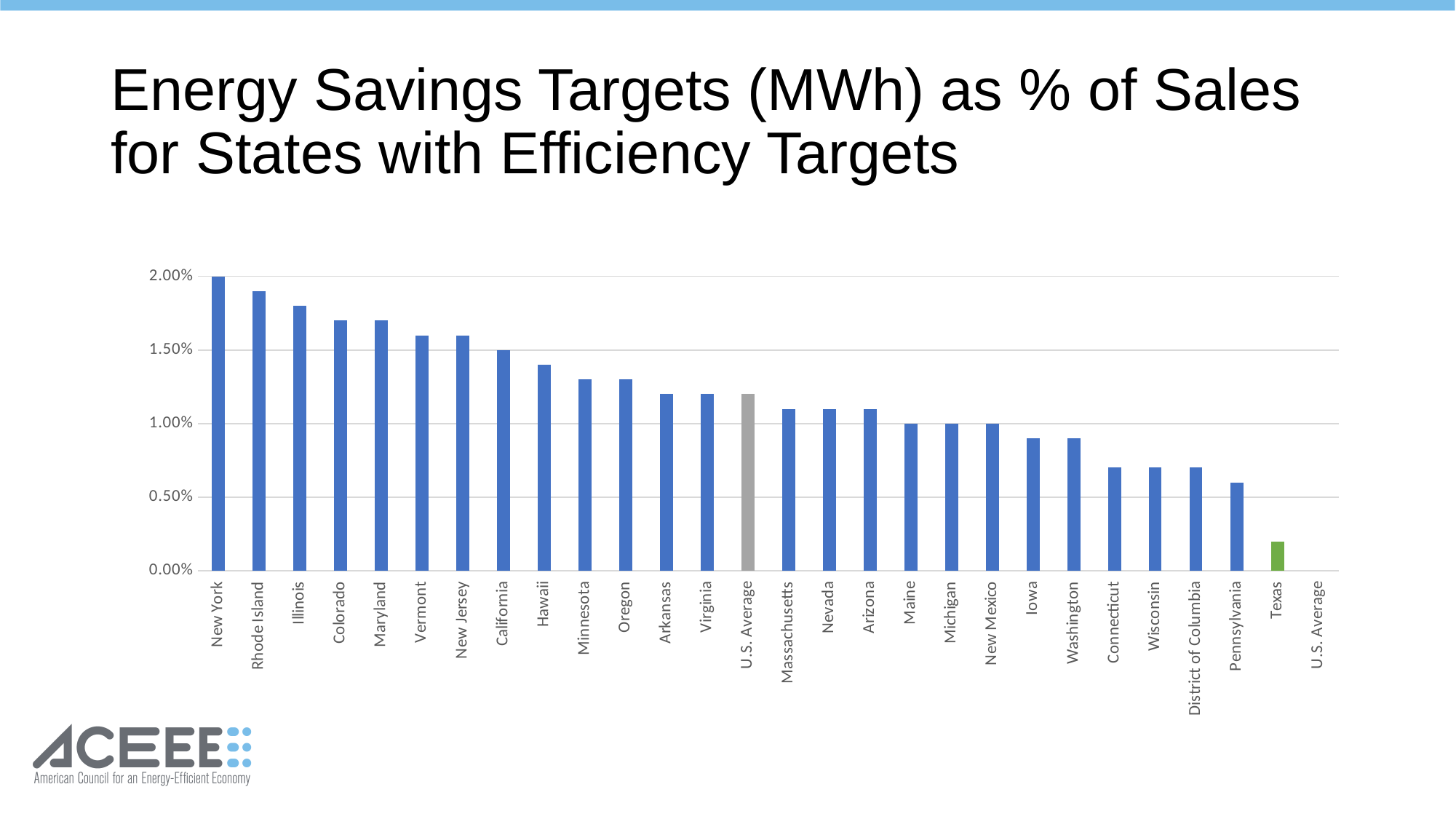

# Energy Savings Targets (MWh) as % of Sales for States with Efficiency Targets

[unsupported chart]